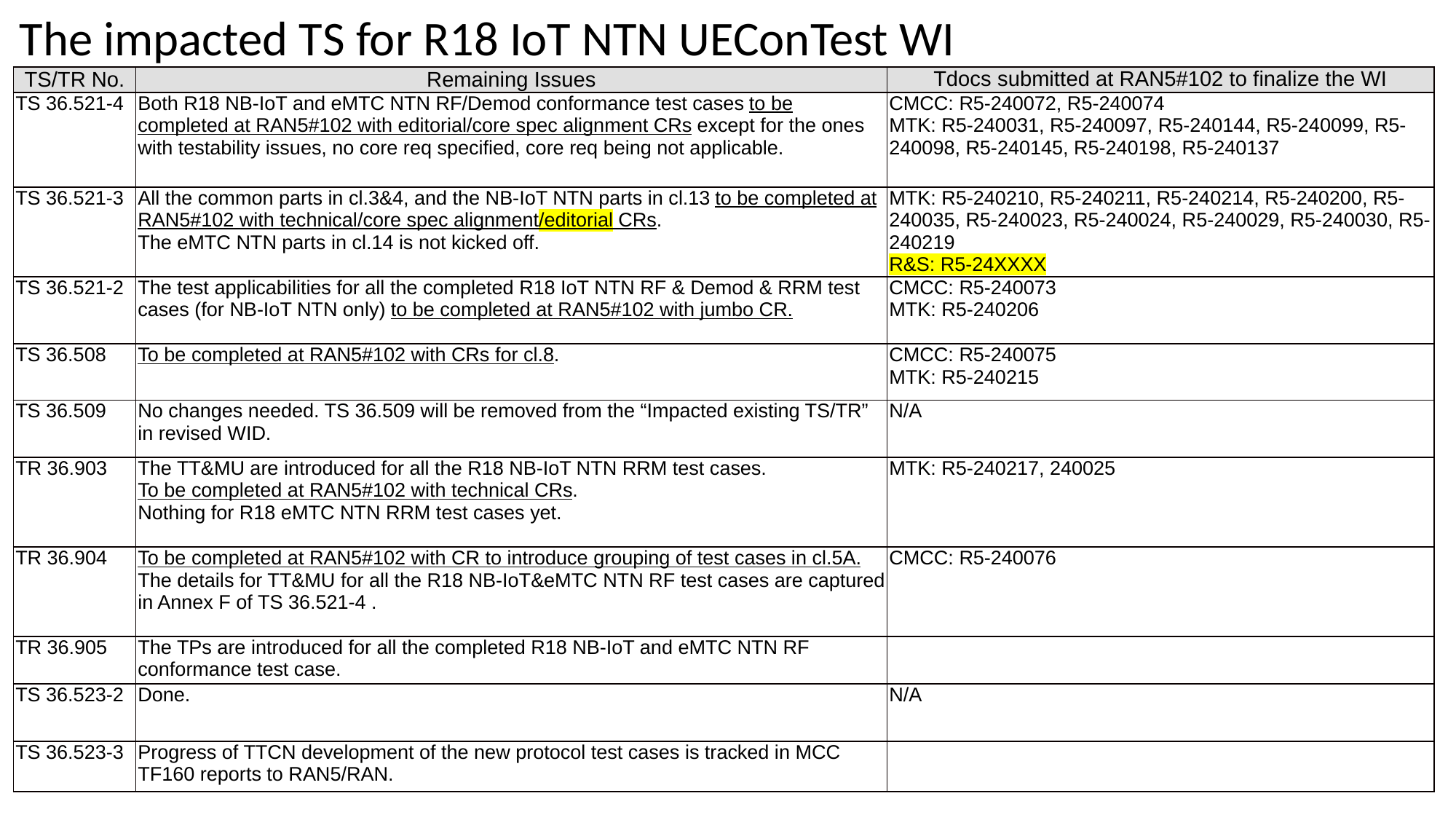

# The impacted TS for R18 IoT NTN UEConTest WI
| TS/TR No. | Remaining Issues | Tdocs submitted at RAN5#102 to finalize the WI |
| --- | --- | --- |
| TS 36.521-4 | Both R18 NB-IoT and eMTC NTN RF/Demod conformance test cases to be completed at RAN5#102 with editorial/core spec alignment CRs except for the ones with testability issues, no core req specified, core req being not applicable. | CMCC: R5-240072, R5-240074 MTK: R5-240031, R5-240097, R5-240144, R5-240099, R5-240098, R5-240145, R5-240198, R5-240137 |
| TS 36.521-3 | All the common parts in cl.3&4, and the NB-IoT NTN parts in cl.13 to be completed at RAN5#102 with technical/core spec alignment/editorial CRs. The eMTC NTN parts in cl.14 is not kicked off. | MTK: R5-240210, R5-240211, R5-240214, R5-240200, R5-240035, R5-240023, R5-240024, R5-240029, R5-240030, R5-240219 R&S: R5-24XXXX |
| TS 36.521-2 | The test applicabilities for all the completed R18 IoT NTN RF & Demod & RRM test cases (for NB-IoT NTN only) to be completed at RAN5#102 with jumbo CR. | CMCC: R5-240073 MTK: R5-240206 |
| TS 36.508 | To be completed at RAN5#102 with CRs for cl.8. | CMCC: R5-240075 MTK: R5-240215 |
| TS 36.509 | No changes needed. TS 36.509 will be removed from the “Impacted existing TS/TR” in revised WID. | N/A |
| TR 36.903 | The TT&MU are introduced for all the R18 NB-IoT NTN RRM test cases. To be completed at RAN5#102 with technical CRs. Nothing for R18 eMTC NTN RRM test cases yet. | MTK: R5-240217, 240025 |
| TR 36.904 | To be completed at RAN5#102 with CR to introduce grouping of test cases in cl.5A. The details for TT&MU for all the R18 NB-IoT&eMTC NTN RF test cases are captured in Annex F of TS 36.521-4 . | CMCC: R5-240076 |
| TR 36.905 | The TPs are introduced for all the completed R18 NB-IoT and eMTC NTN RF conformance test case. |  |
| TS 36.523-2 | Done. | N/A |
| TS 36.523-3 | Progress of TTCN development of the new protocol test cases is tracked in MCC TF160 reports to RAN5/RAN. |  |